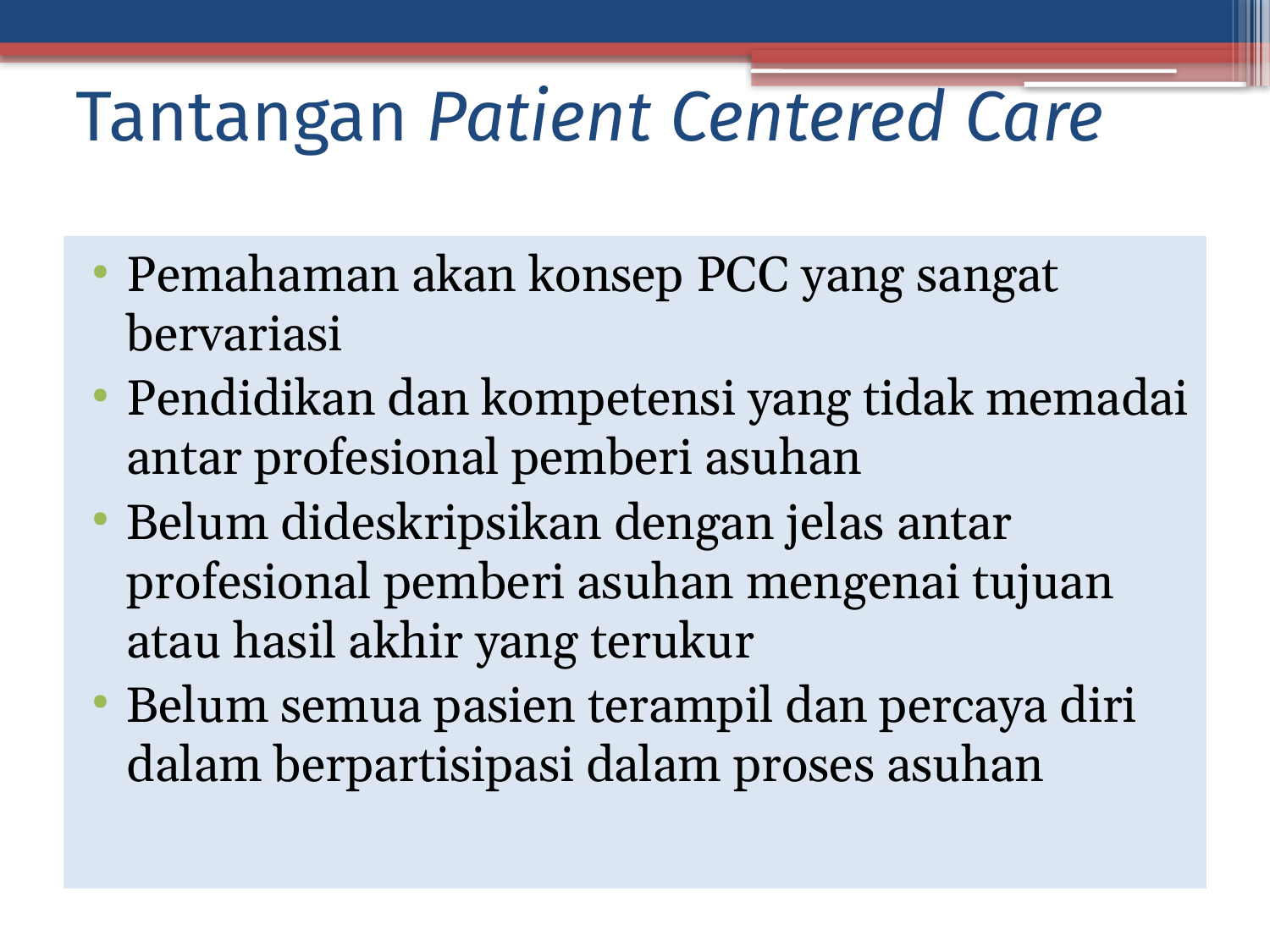

# Tantangan Patient Centered Care
Pemahaman akan konsep PCC yang sangat bervariasi
Pendidikan dan kompetensi yang tidak memadai antar profesional pemberi asuhan
Belum dideskripsikan dengan jelas antar profesional pemberi asuhan mengenai tujuan atau hasil akhir yang terukur
Belum semua pasien terampil dan percaya diri dalam berpartisipasi dalam proses asuhan